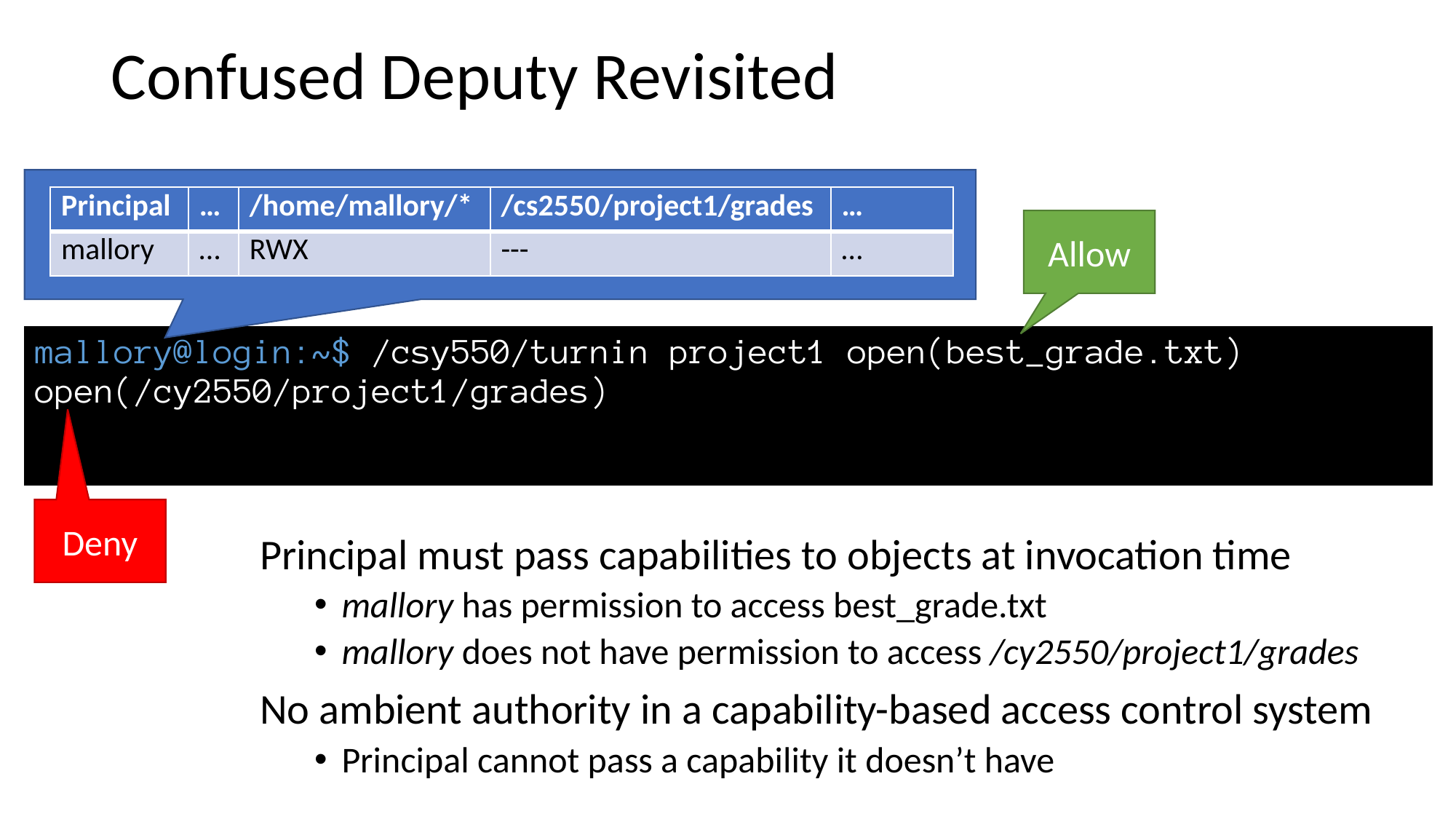

# Confused Deputy Revisited

| Principal | … | /home/mallory/\* | /cs2550/project1/grades | … |
| --- | --- | --- | --- | --- |
| mallory | … | RWX | --- | … |
Allow
mallory@login:~$ /csy550/turnin project1 open(best_grade.txt) open(/cy2550/project1/grades)
ERROR: Permission denied to /cs2550/project1/grades

Deny
Principal must pass capabilities to objects at invocation time
mallory has permission to access best_grade.txt
mallory does not have permission to access /cy2550/project1/grades
No ambient authority in a capability-based access control system
Principal cannot pass a capability it doesn’t have